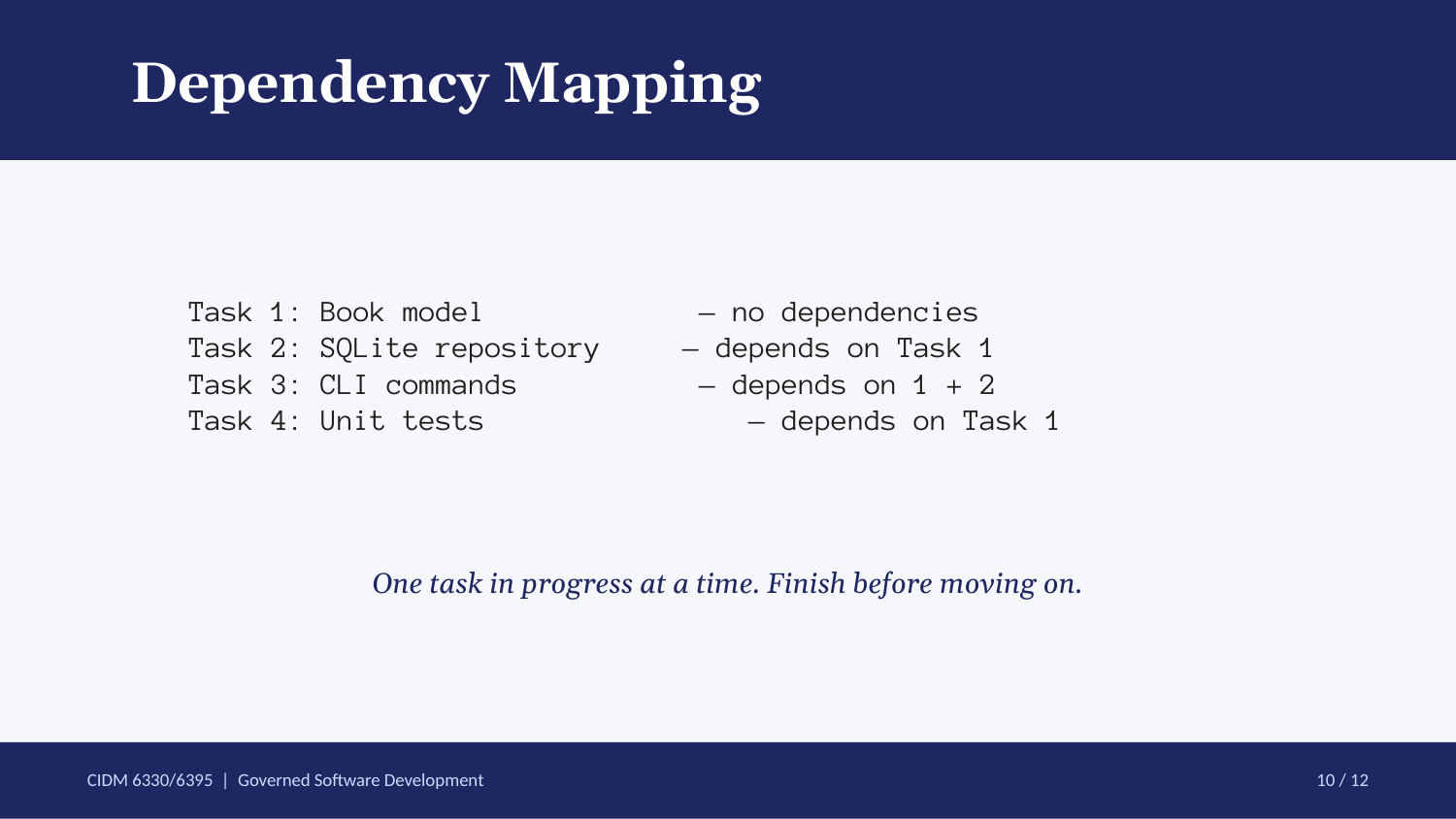

Dependency Mapping
Task 1: Book model             — no dependencies
Task 2: SQLite repository     — depends on Task 1
Task 3: CLI commands           — depends on 1 + 2
Task 4: Unit tests                — depends on Task 1
One task in progress at a time. Finish before moving on.

CIDM 6330/6395  |  Governed Software Development
10 / 12